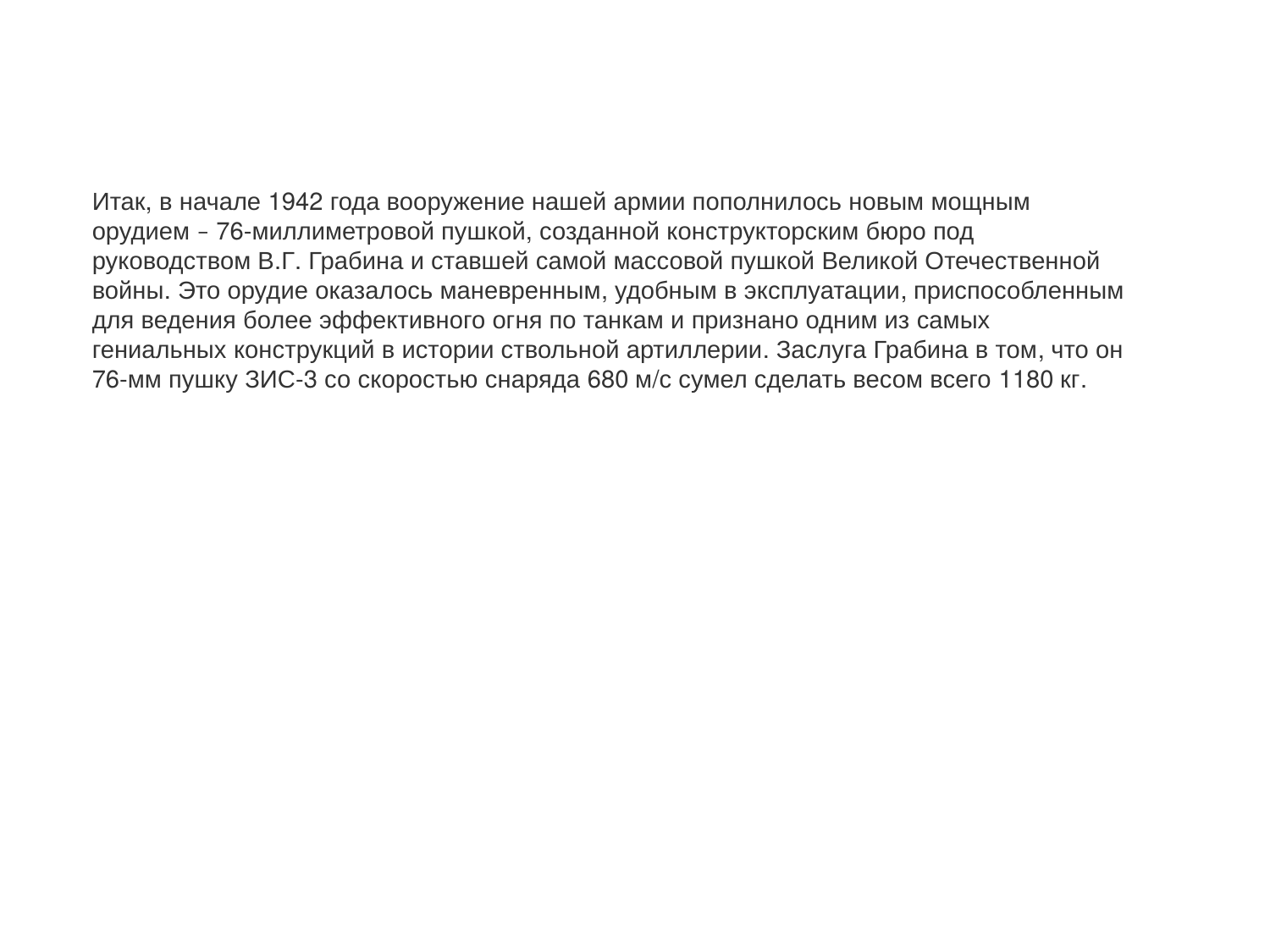

Итак, в начале 1942 года вооружение нашей армии пополнилось новым мощным орудием – 76-миллиметровой пушкой, созданной конструкторским бюро под руководством В.Г. Грабина и ставшей самой массовой пушкой Великой Отечественной войны. Это орудие оказалось маневренным, удобным в эксплуатации, приспособленным для ведения более эффективного огня по танкам и признано одним из самых гениальных конструкций в истории ствольной артиллерии. Заслуга Грабина в том, что он 76-мм пушку ЗИС-3 со скоростью снаряда 680 м/с сумел сделать весом всего 1180 кг.